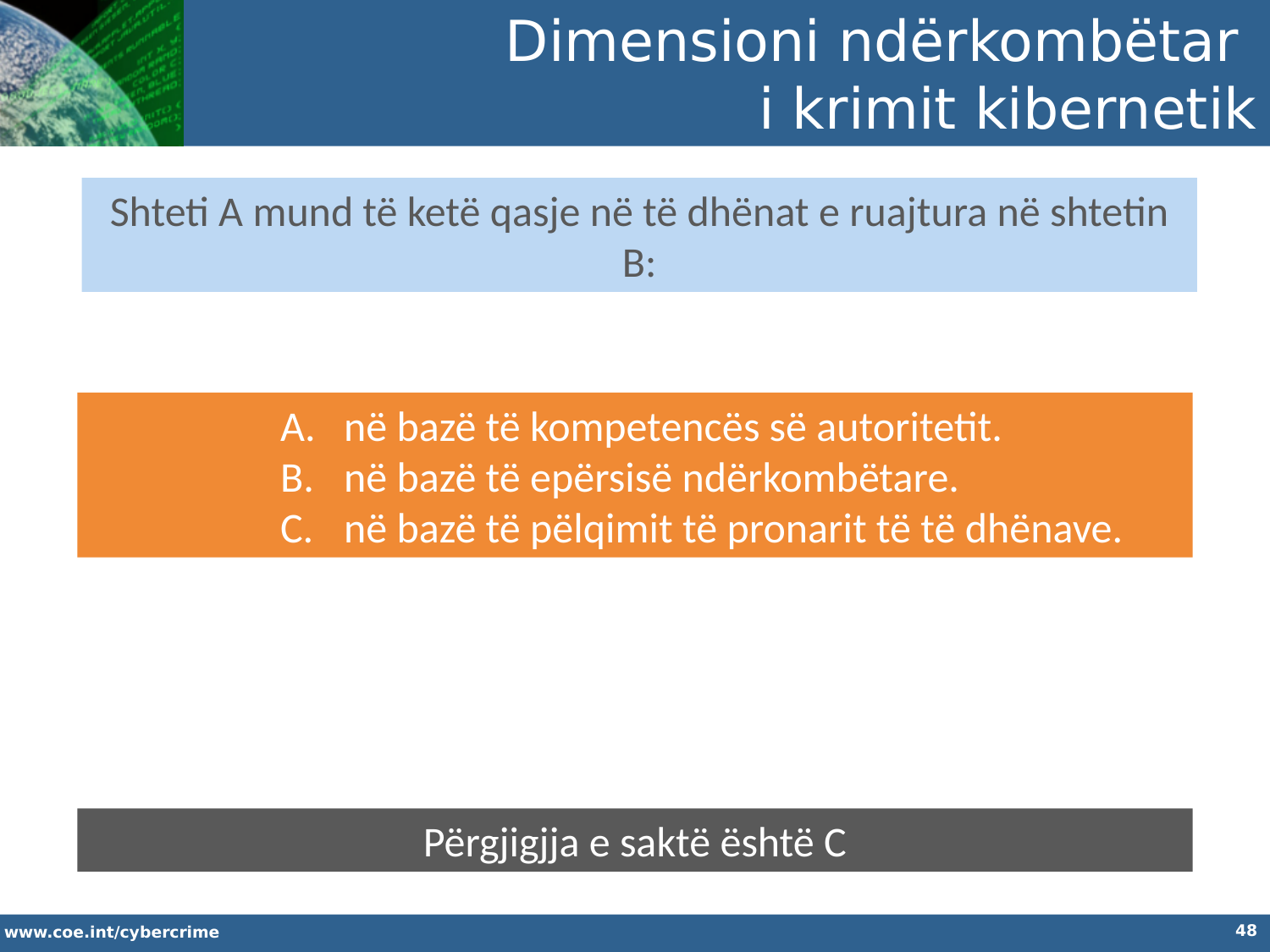

Dimensioni ndërkombëtar
i krimit kibernetik
Shteti A mund të ketë qasje në të dhënat e ruajtura në shtetin B:
në bazë të kompetencës së autoritetit.
në bazë të epërsisë ndërkombëtare.
në bazë të pëlqimit të pronarit të të dhënave.
Përgjigjja e saktë është C
48